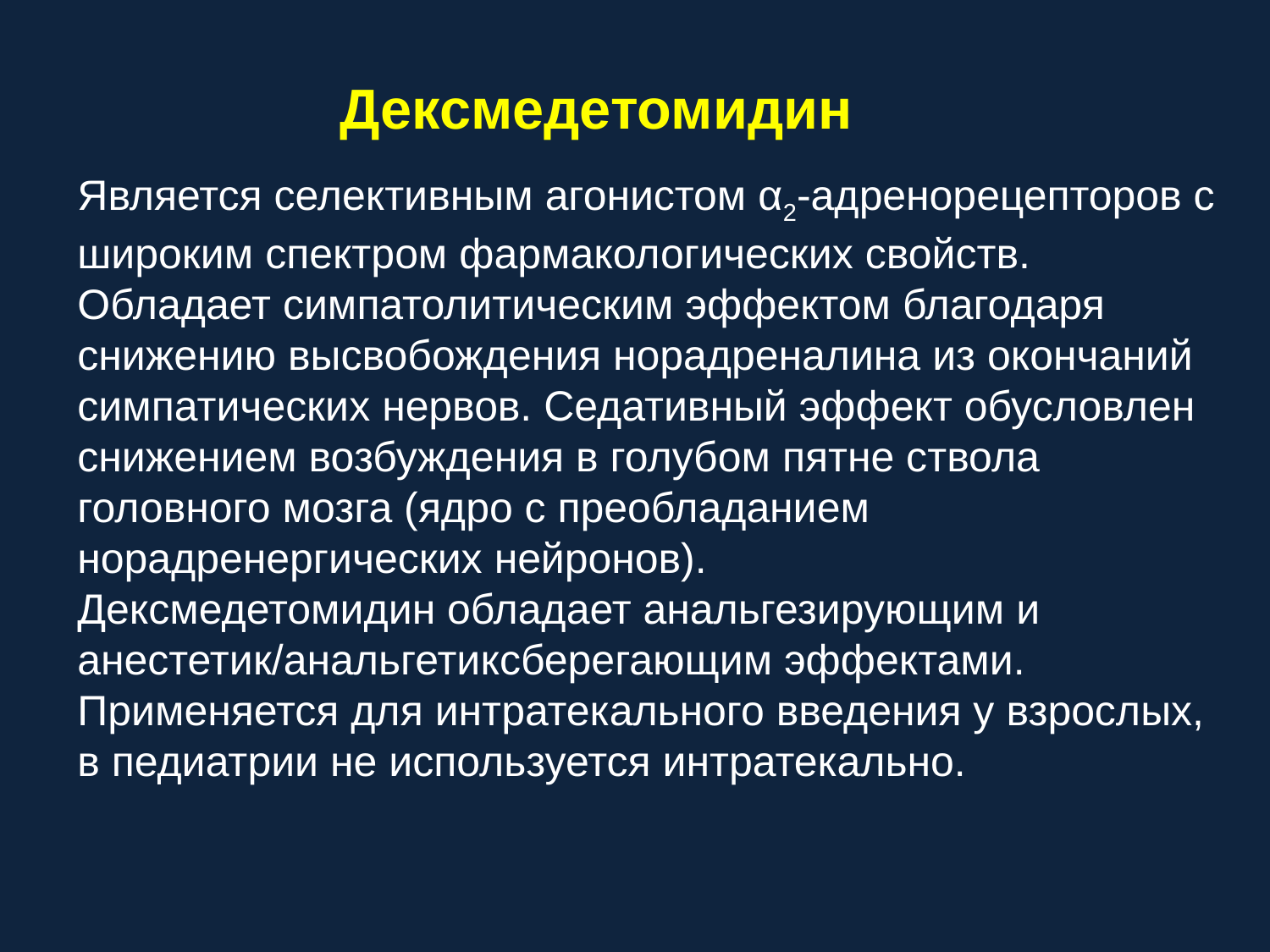

Дексмедетомидин
Является селективным агонистом α2-адренорецепторов с широким спектром фармакологических свойств. Обладает симпатолитическим эффектом благодаря снижению высвобождения норадреналина из окончаний симпатических нервов. Седативный эффект обусловлен снижением возбуждения в голубом пятне ствола головного мозга (ядро с преобладанием норадренергических нейронов).
Дексмедетомидин обладает анальгезирующим и анестетик/анальгетиксберегающим эффектами.
Применяется для интратекального введения у взрослых, в педиатрии не используется интратекально.